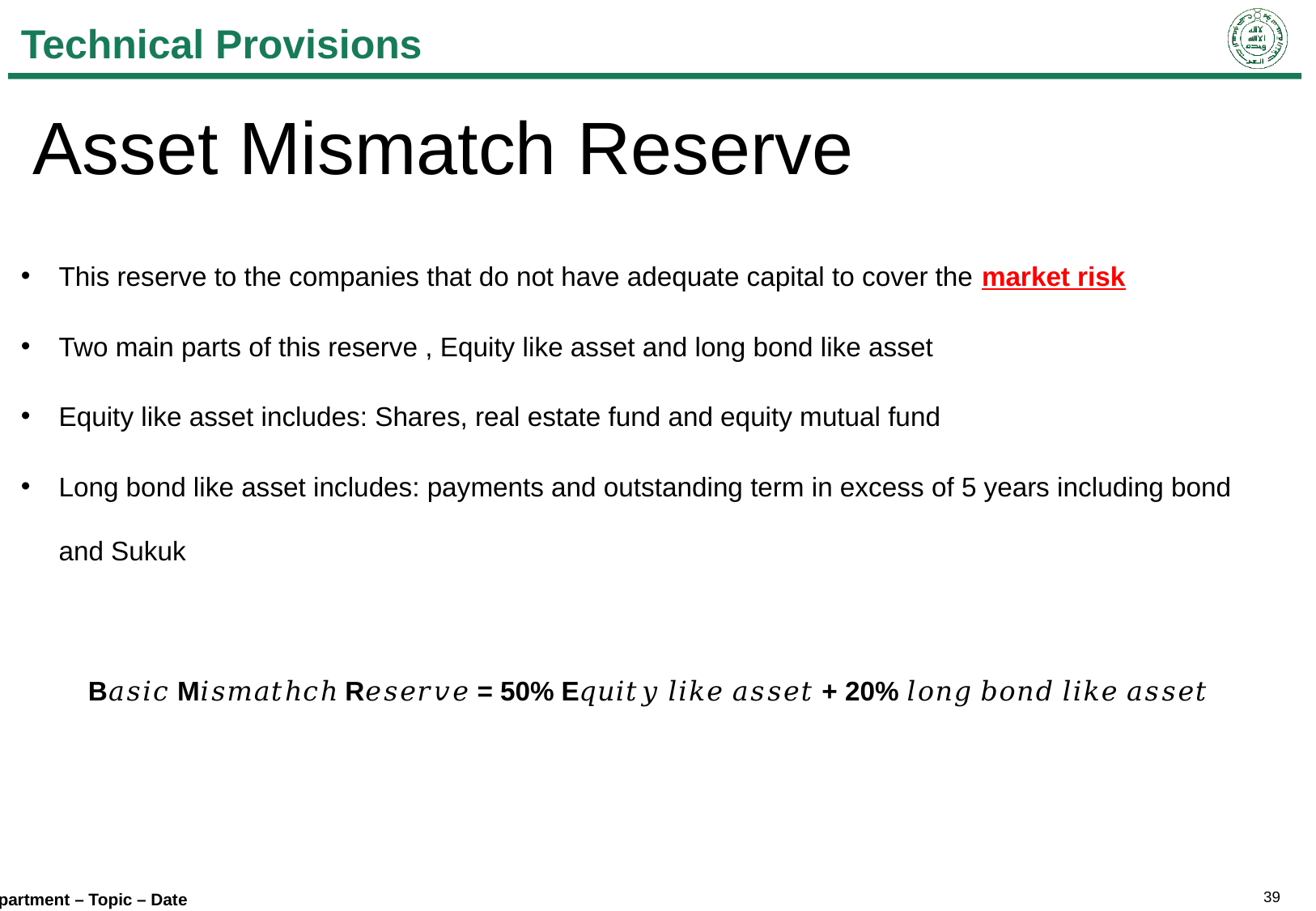

# Technical Provisions
Asset Mismatch Reserve
This reserve to the companies that do not have adequate capital to cover the market risk
Two main parts of this reserve , Equity like asset and long bond like asset
Equity like asset includes: Shares, real estate fund and equity mutual fund
Long bond like asset includes: payments and outstanding term in excess of 5 years including bond and Sukuk

B𝑎𝑠𝑖𝑐 M𝑖𝑠𝑚𝑎𝑡ℎ𝑐ℎ R𝑒𝑠𝑒𝑟𝑣𝑒 = 50% E𝑞𝑢𝑖𝑡𝑦 𝑙𝑖𝑘𝑒 𝑎𝑠𝑠𝑒𝑡 + 20% 𝑙𝑜𝑛𝑔 𝑏𝑜𝑛𝑑 𝑙𝑖𝑘𝑒 𝑎𝑠𝑠𝑒𝑡